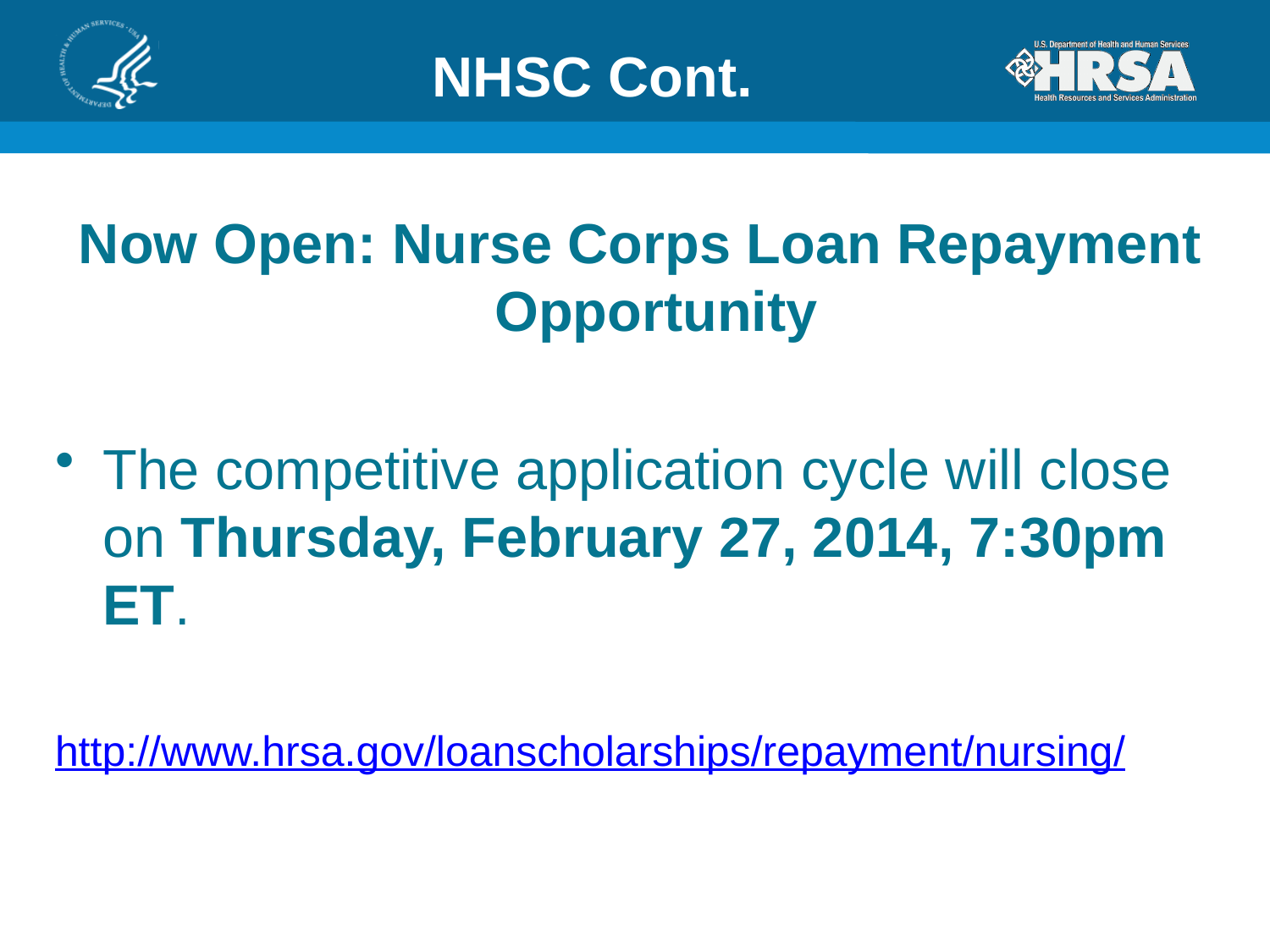

# NHSC Cont.
Now Open: Nurse Corps Loan Repayment Opportunity

The competitive application cycle will close on Thursday, February 27, 2014, 7:30pm ET.

http://www.hrsa.gov/loanscholarships/repayment/nursing/